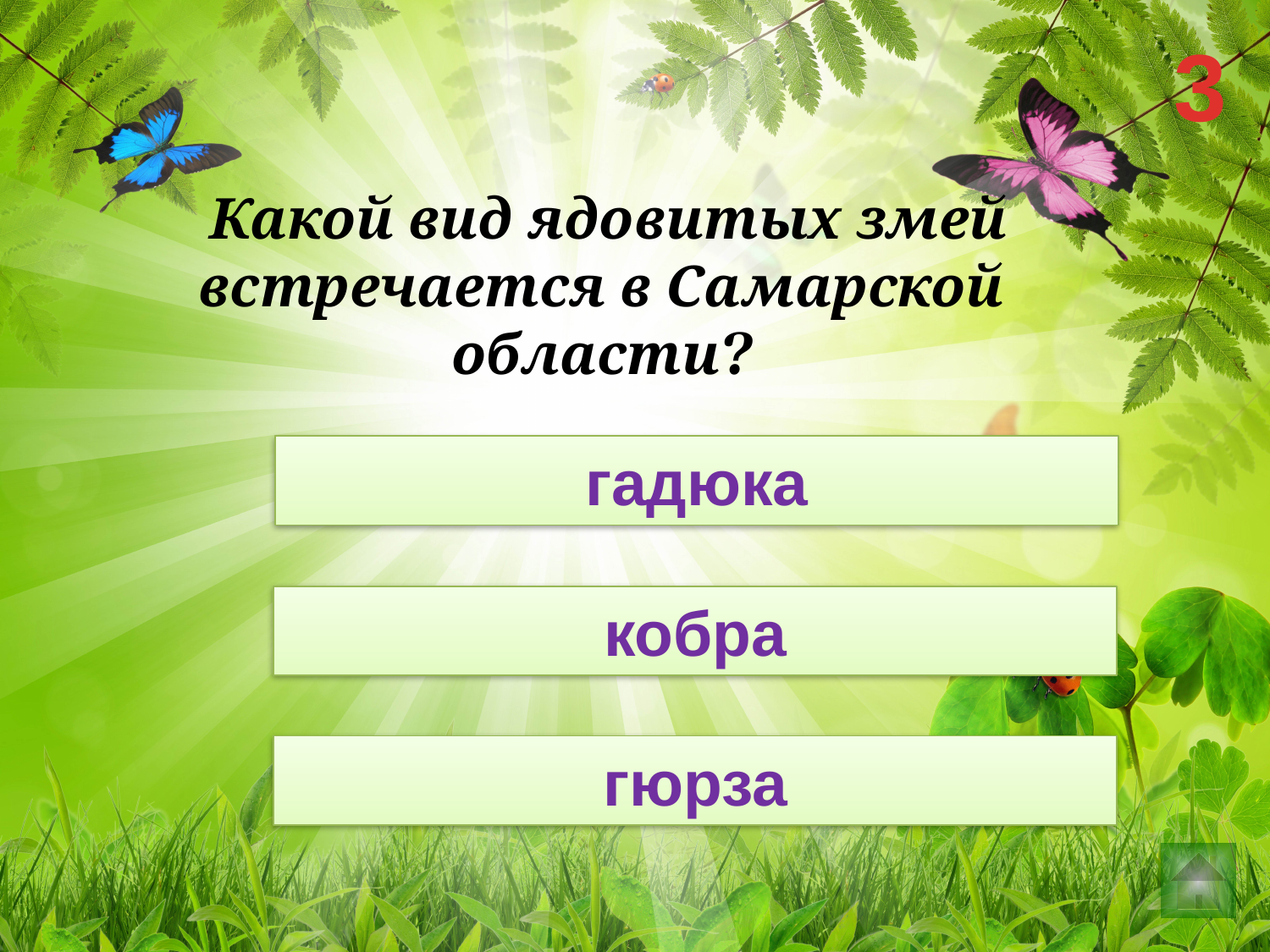

3
 Какой вид ядовитых змей встречается в Самарской области?
гадюка
кобра
гюрза